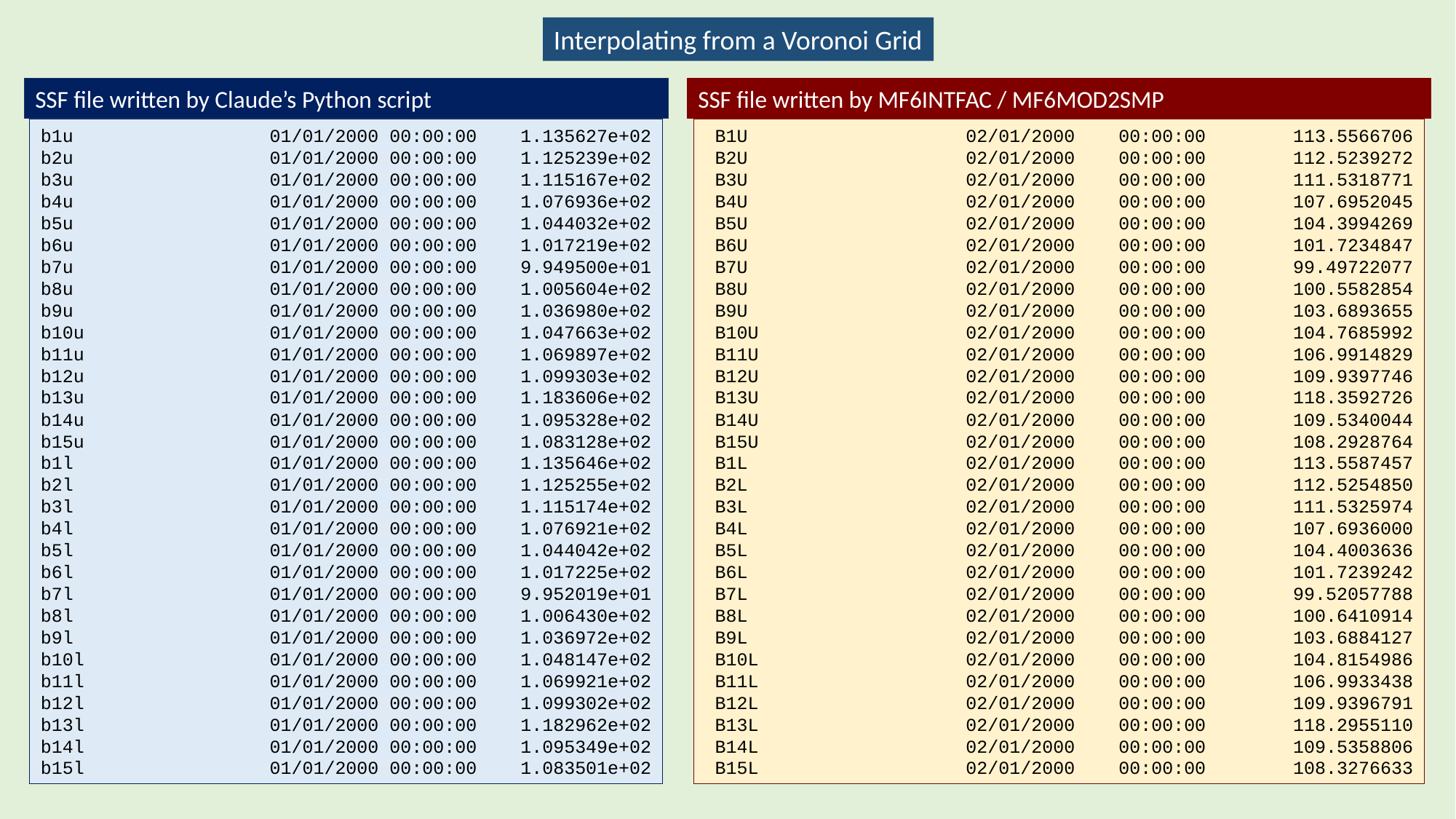

Interpolating from a Voronoi Grid
SSF file written by Claude’s Python script
SSF file written by MF6INTFAC / MF6MOD2SMP
b1u                  01/01/2000 00:00:00    1.135627e+02
b2u                  01/01/2000 00:00:00    1.125239e+02
b3u                  01/01/2000 00:00:00    1.115167e+02
b4u                  01/01/2000 00:00:00    1.076936e+02
b5u                  01/01/2000 00:00:00    1.044032e+02
b6u                  01/01/2000 00:00:00    1.017219e+02
b7u                  01/01/2000 00:00:00    9.949500e+01
b8u                  01/01/2000 00:00:00    1.005604e+02
b9u                  01/01/2000 00:00:00    1.036980e+02
b10u                 01/01/2000 00:00:00    1.047663e+02
b11u                 01/01/2000 00:00:00    1.069897e+02
b12u                 01/01/2000 00:00:00    1.099303e+02
b13u                 01/01/2000 00:00:00    1.183606e+02
b14u                 01/01/2000 00:00:00    1.095328e+02
b15u                 01/01/2000 00:00:00    1.083128e+02
b1l                  01/01/2000 00:00:00    1.135646e+02
b2l                  01/01/2000 00:00:00    1.125255e+02
b3l                  01/01/2000 00:00:00    1.115174e+02
b4l                  01/01/2000 00:00:00    1.076921e+02
b5l                  01/01/2000 00:00:00    1.044042e+02
b6l                  01/01/2000 00:00:00    1.017225e+02
b7l                  01/01/2000 00:00:00    9.952019e+01
b8l                  01/01/2000 00:00:00    1.006430e+02
b9l                  01/01/2000 00:00:00    1.036972e+02
b10l                 01/01/2000 00:00:00    1.048147e+02
b11l                 01/01/2000 00:00:00    1.069921e+02
b12l                 01/01/2000 00:00:00    1.099302e+02
b13l                 01/01/2000 00:00:00    1.182962e+02
b14l                 01/01/2000 00:00:00    1.095349e+02
b15l                 01/01/2000 00:00:00    1.083501e+02
 B1U                    02/01/2000    00:00:00        113.5566706
 B2U                    02/01/2000    00:00:00        112.5239272
 B3U                    02/01/2000    00:00:00        111.5318771
 B4U                    02/01/2000    00:00:00        107.6952045
 B5U                    02/01/2000    00:00:00        104.3994269
 B6U                    02/01/2000    00:00:00        101.7234847
 B7U                    02/01/2000    00:00:00        99.49722077
 B8U                    02/01/2000    00:00:00        100.5582854
 B9U                    02/01/2000    00:00:00        103.6893655
 B10U                   02/01/2000    00:00:00        104.7685992
 B11U                   02/01/2000    00:00:00        106.9914829
 B12U                   02/01/2000    00:00:00        109.9397746
 B13U                   02/01/2000    00:00:00        118.3592726
 B14U                   02/01/2000    00:00:00        109.5340044
 B15U                   02/01/2000    00:00:00        108.2928764
 B1L                    02/01/2000    00:00:00        113.5587457
 B2L                    02/01/2000    00:00:00        112.5254850
 B3L                    02/01/2000    00:00:00        111.5325974
 B4L                    02/01/2000    00:00:00        107.6936000
 B5L                    02/01/2000    00:00:00        104.4003636
 B6L                    02/01/2000    00:00:00        101.7239242
 B7L                    02/01/2000    00:00:00        99.52057788
 B8L                    02/01/2000    00:00:00        100.6410914
 B9L                    02/01/2000    00:00:00        103.6884127
 B10L                   02/01/2000    00:00:00        104.8154986
 B11L                   02/01/2000    00:00:00        106.9933438
 B12L                   02/01/2000    00:00:00        109.9396791
 B13L                   02/01/2000    00:00:00        118.2955110
 B14L                   02/01/2000    00:00:00        109.5358806
 B15L                   02/01/2000    00:00:00        108.3276633